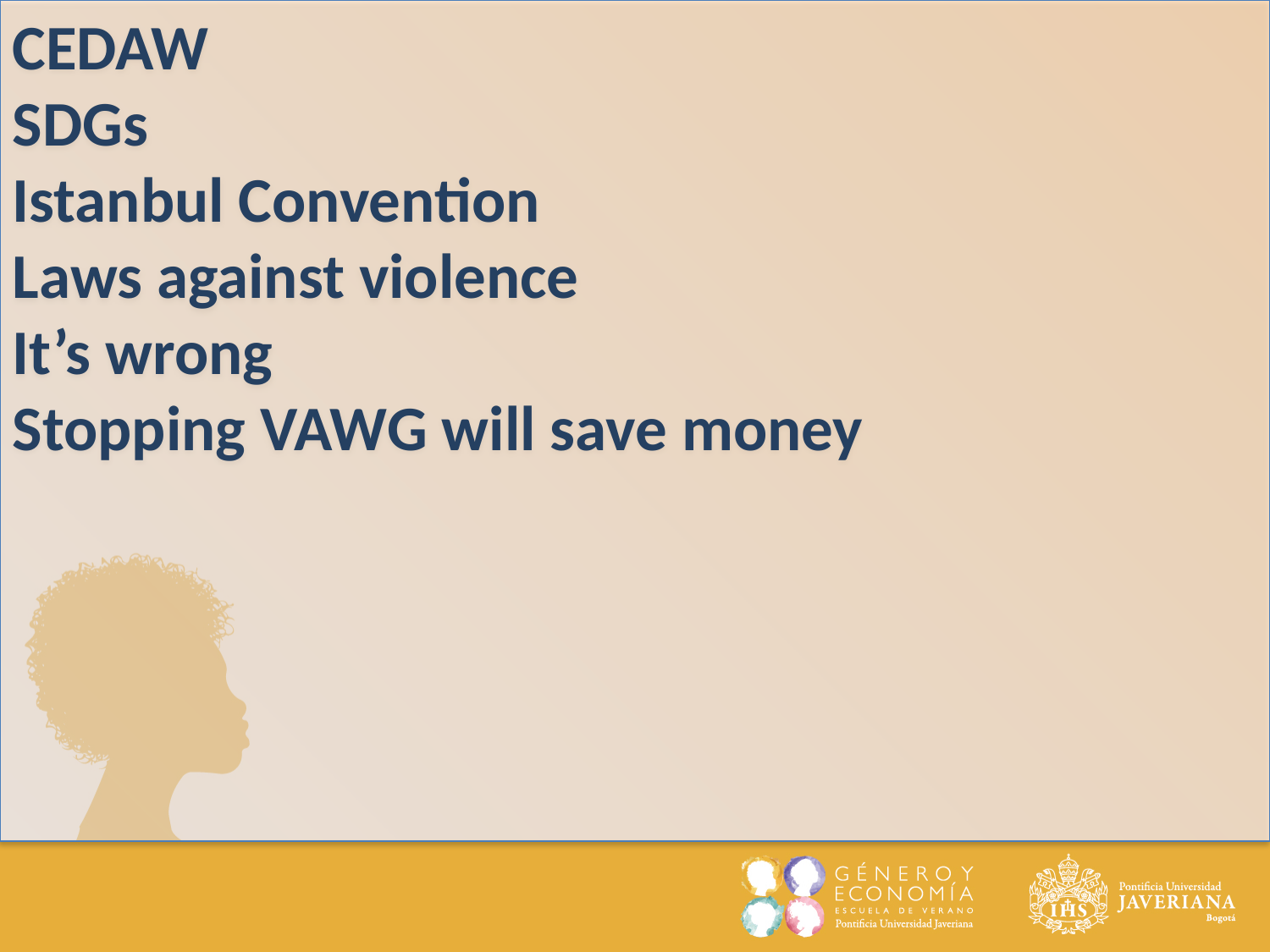

CEDAW
SDGs
Istanbul Convention
Laws against violence
It’s wrong
Stopping VAWG will save money